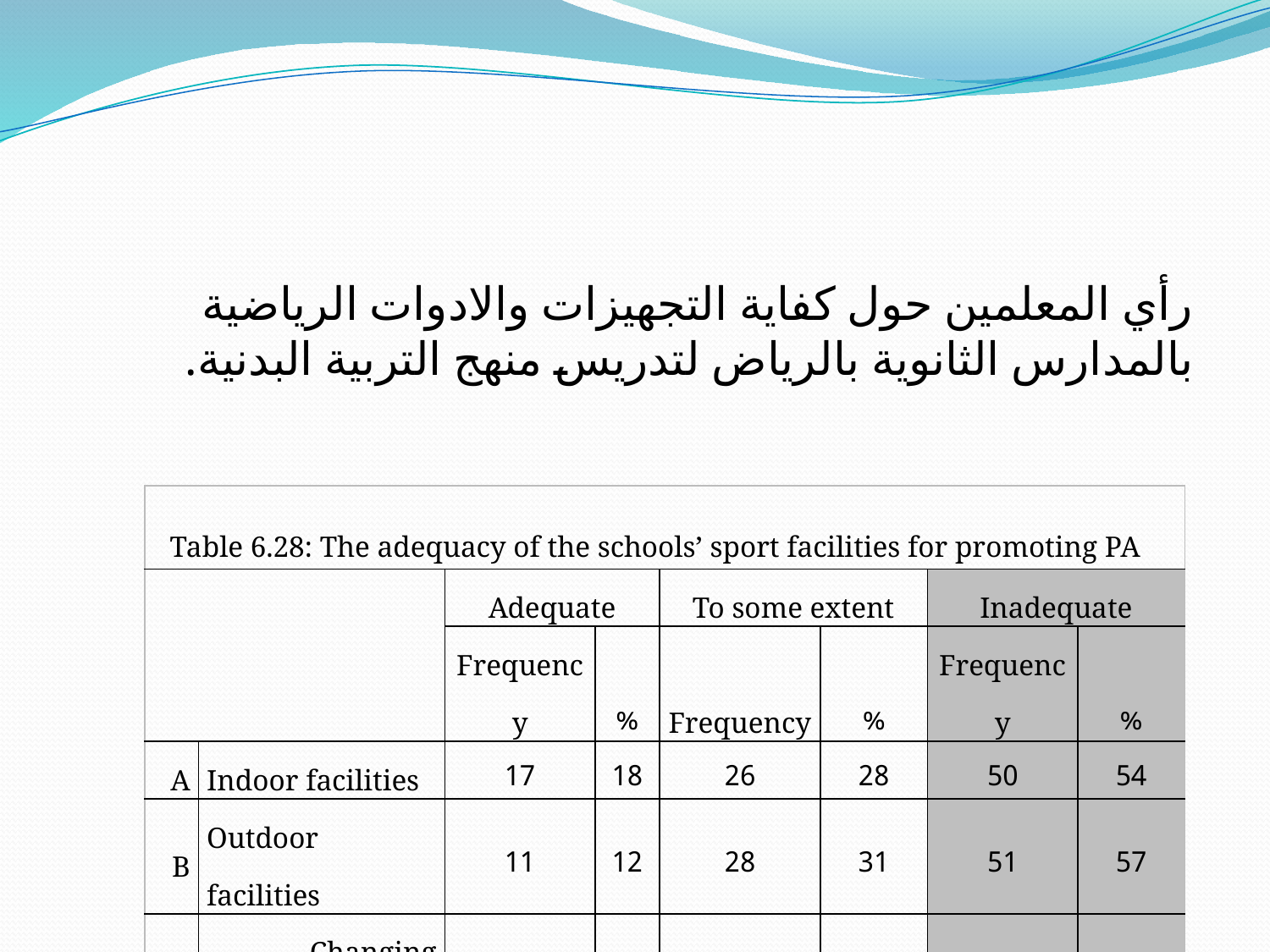

#
رأي المعلمين حول كفاية التجهيزات والادوات الرياضية بالمدارس الثانوية بالرياض لتدريس منهج التربية البدنية.
| Table 6.28: The adequacy of the schools’ sport facilities for promoting PA |  |  |  |  |  |  |  |
| --- | --- | --- | --- | --- | --- | --- | --- |
|  |  | Adequate |  | To some extent |  | Inadequate |  |
|  |  | Frequency | % | Frequency | % | Frequency | % |
| A | Indoor facilities | 17 | 18 | 26 | 28 | 50 | 54 |
| B | Outdoor facilities | 11 | 12 | 28 | 31 | 51 | 57 |
| C | Changing facilities | 8 | 9 | 21 | 22 | 65 | 69 |